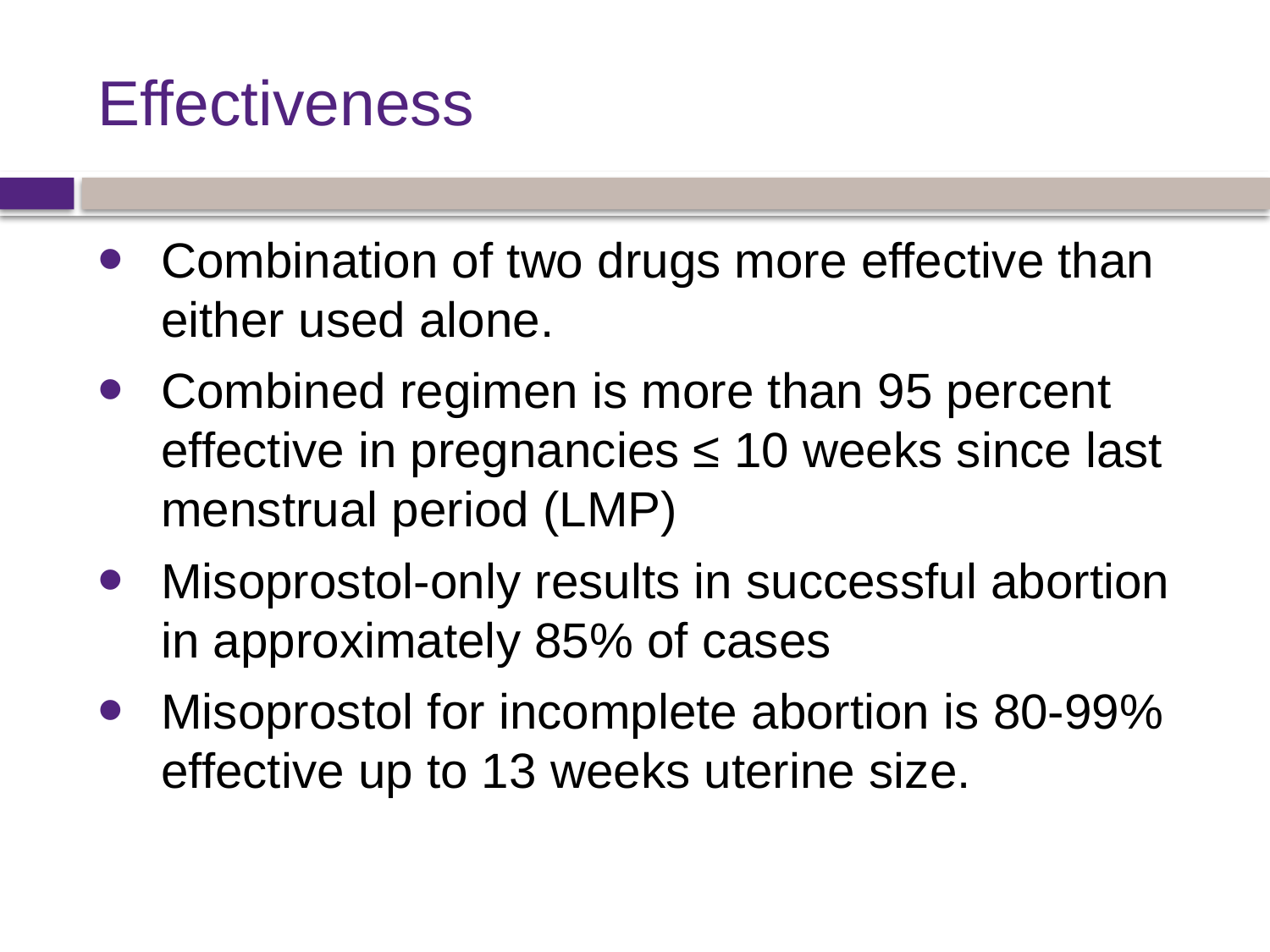

# Effectiveness
Combination of two drugs more effective than either used alone.
Combined regimen is more than 95 percent effective in pregnancies ≤ 10 weeks since last menstrual period (LMP)
Misoprostol-only results in successful abortion in approximately 85% of cases
Misoprostol for incomplete abortion is 80-99% effective up to 13 weeks uterine size.